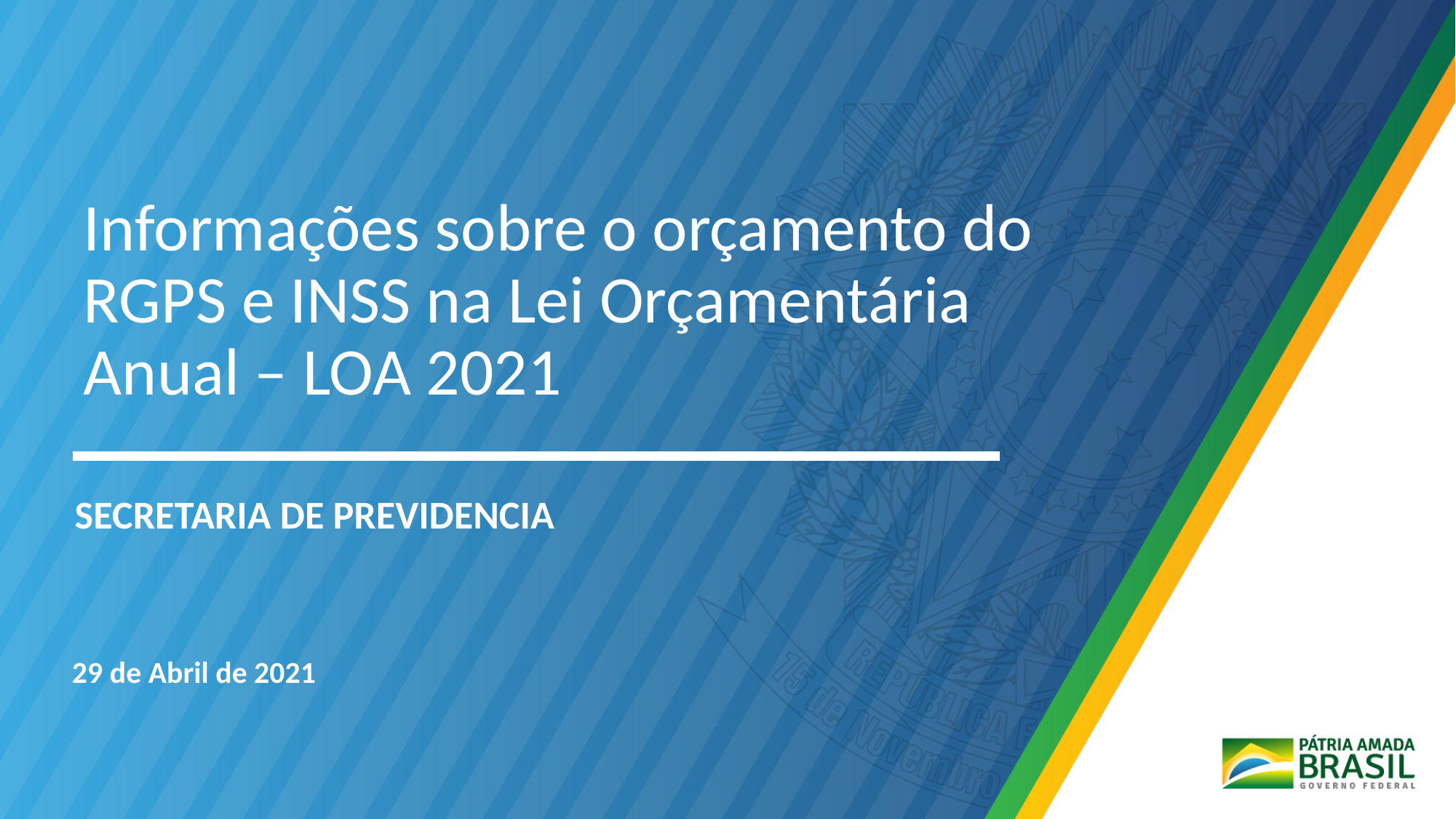

# Informações sobre o orçamento do RGPS e INSS na Lei Orçamentária Anual – LOA 2021
SECRETARIA DE PREVIDENCIA
29 de Abril de 2021